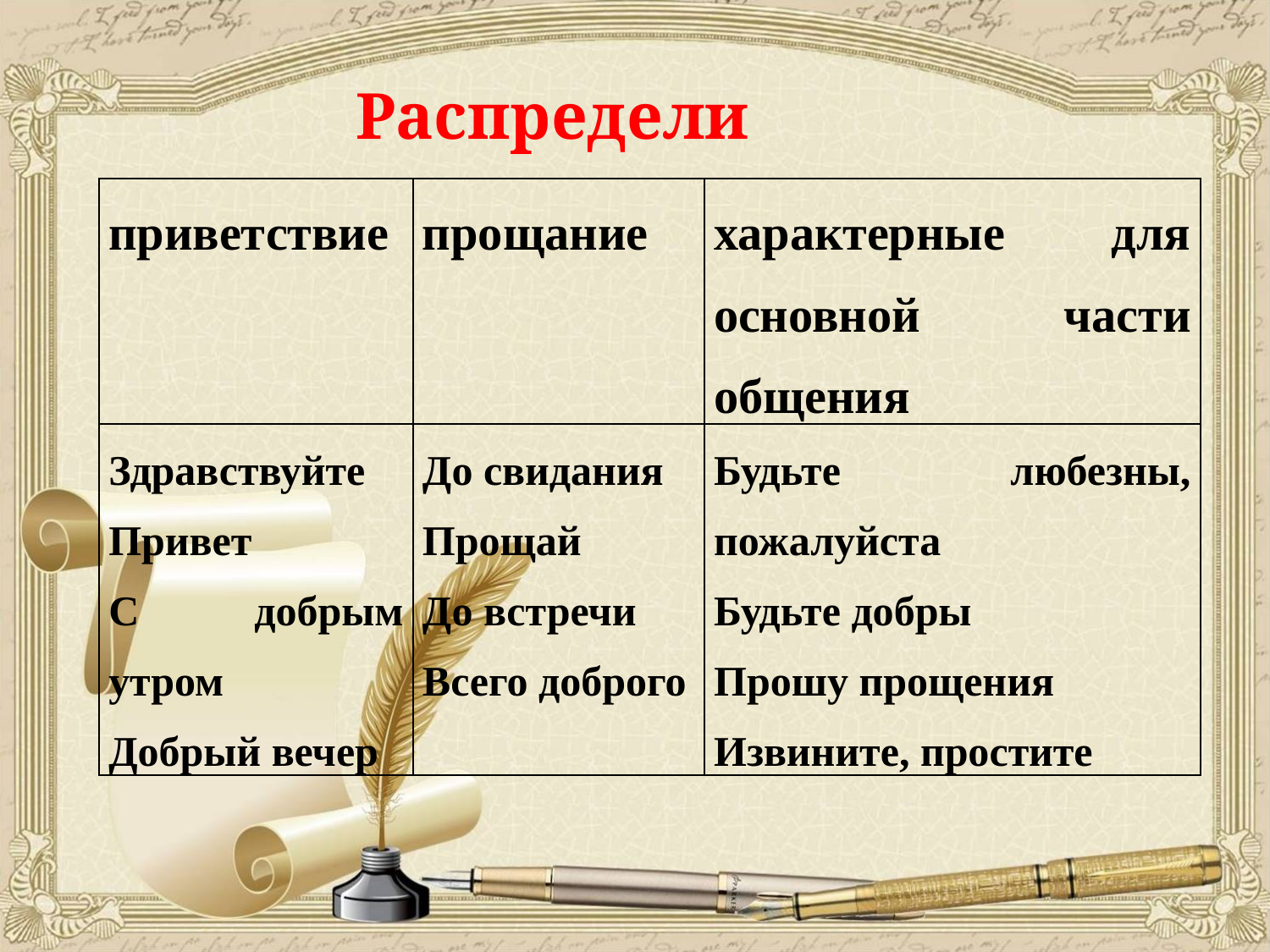

Распредели
| приветствие | прощание | характерные для основной части общения |
| --- | --- | --- |
| Здравствуйте Привет С добрым утром Добрый вечер | До свидания Прощай До встречи Всего доброго | Будьте любезны, пожалуйста Будьте добры Прошу прощения Извините, простите |